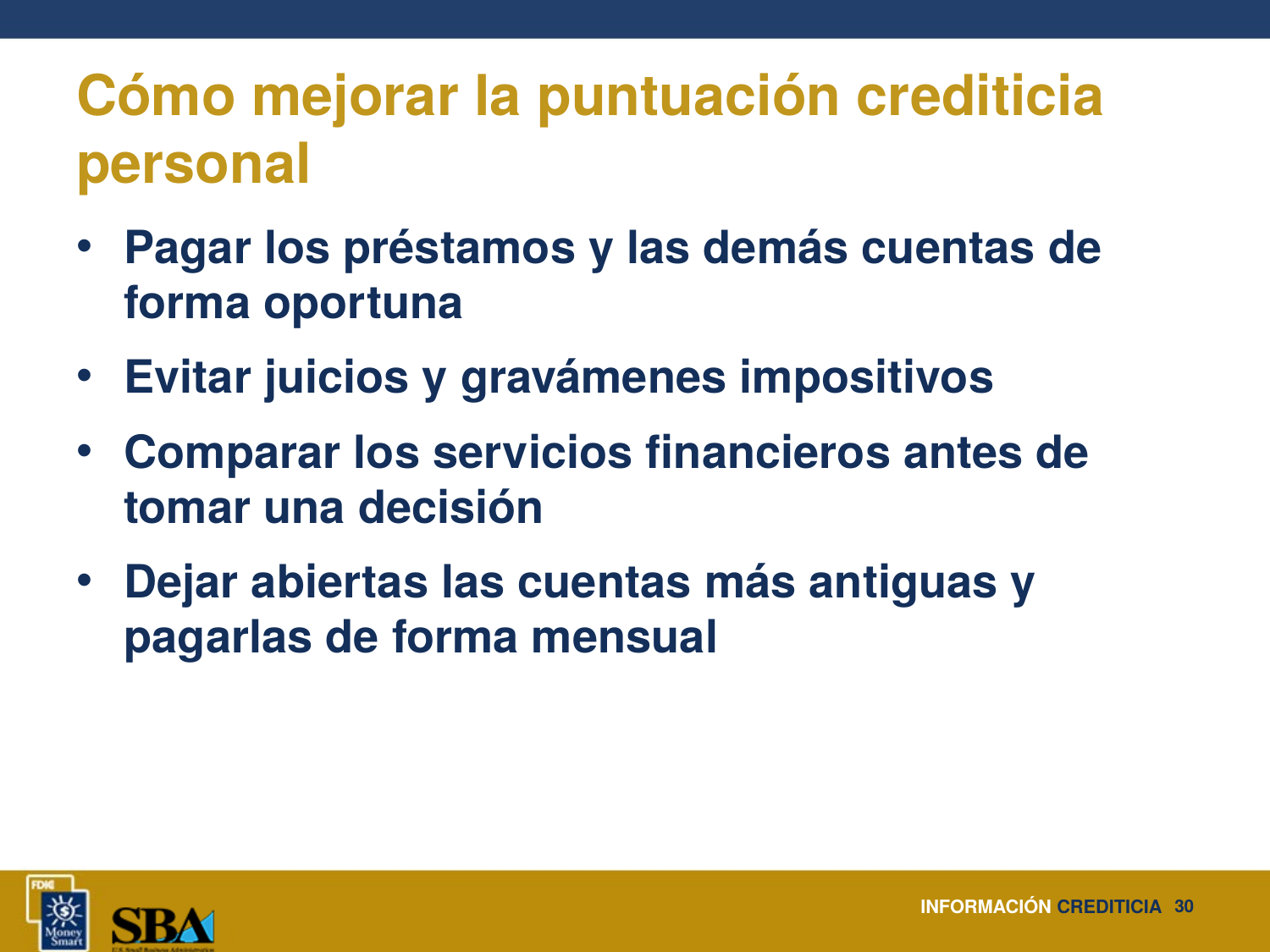

# Cómo mejorar la puntuación crediticia personal
Pagar los préstamos y las demás cuentas de forma oportuna
Evitar juicios y gravámenes impositivos
Comparar los servicios financieros antes de tomar una decisión
Dejar abiertas las cuentas más antiguas y pagarlas de forma mensual